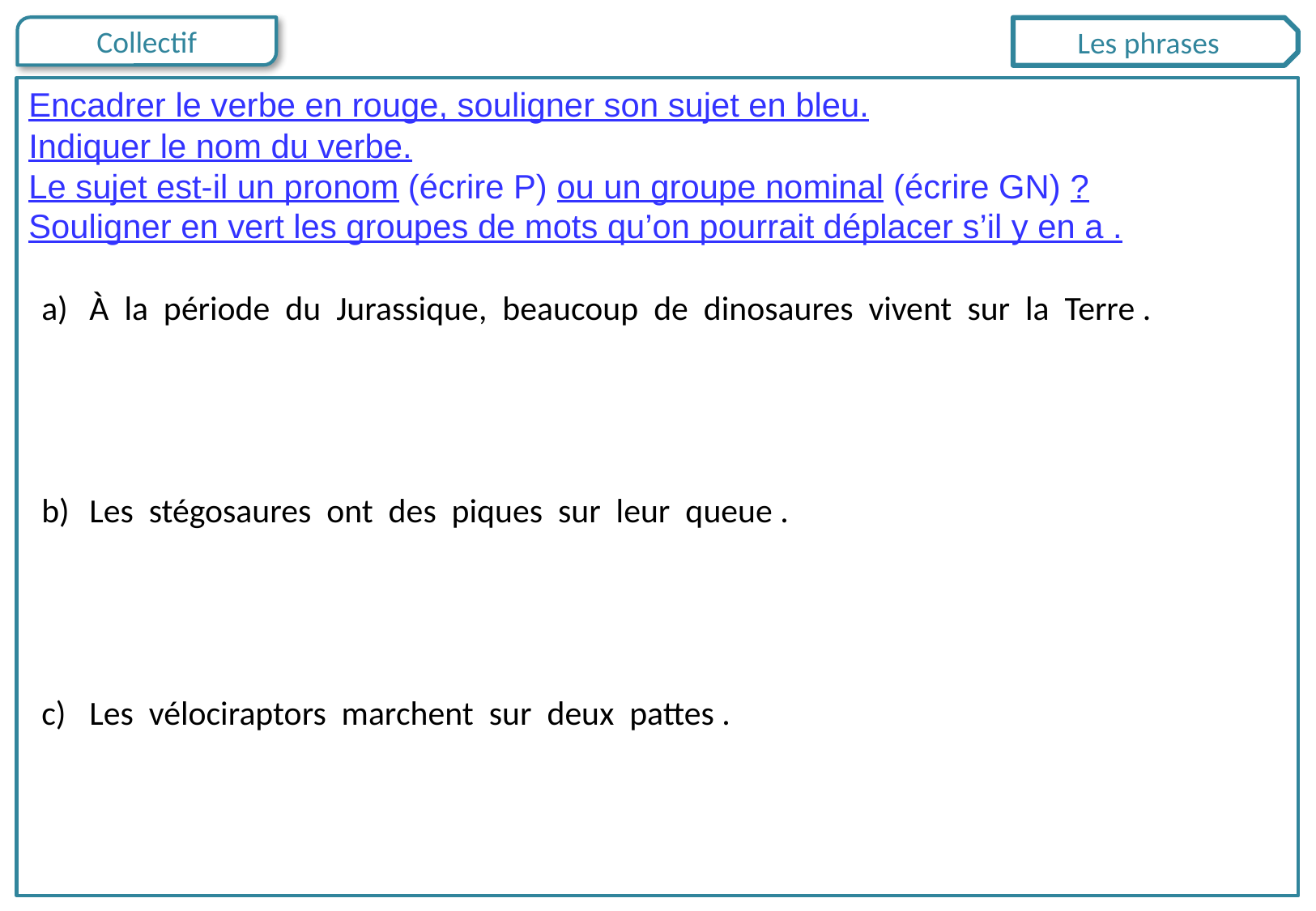

Les phrases
Encadrer le verbe en rouge, souligner son sujet en bleu.
Indiquer le nom du verbe.
Le sujet est-il un pronom (écrire P) ou un groupe nominal (écrire GN) ?
Souligner en vert les groupes de mots qu’on pourrait déplacer s’il y en a .
À  la  période  du  Jurassique,  beaucoup  de  dinosaures  vivent  sur  la  Terre .
Les  stégosaures  ont  des  piques  sur  leur  queue .
Les  vélociraptors  marchent  sur  deux  pattes .